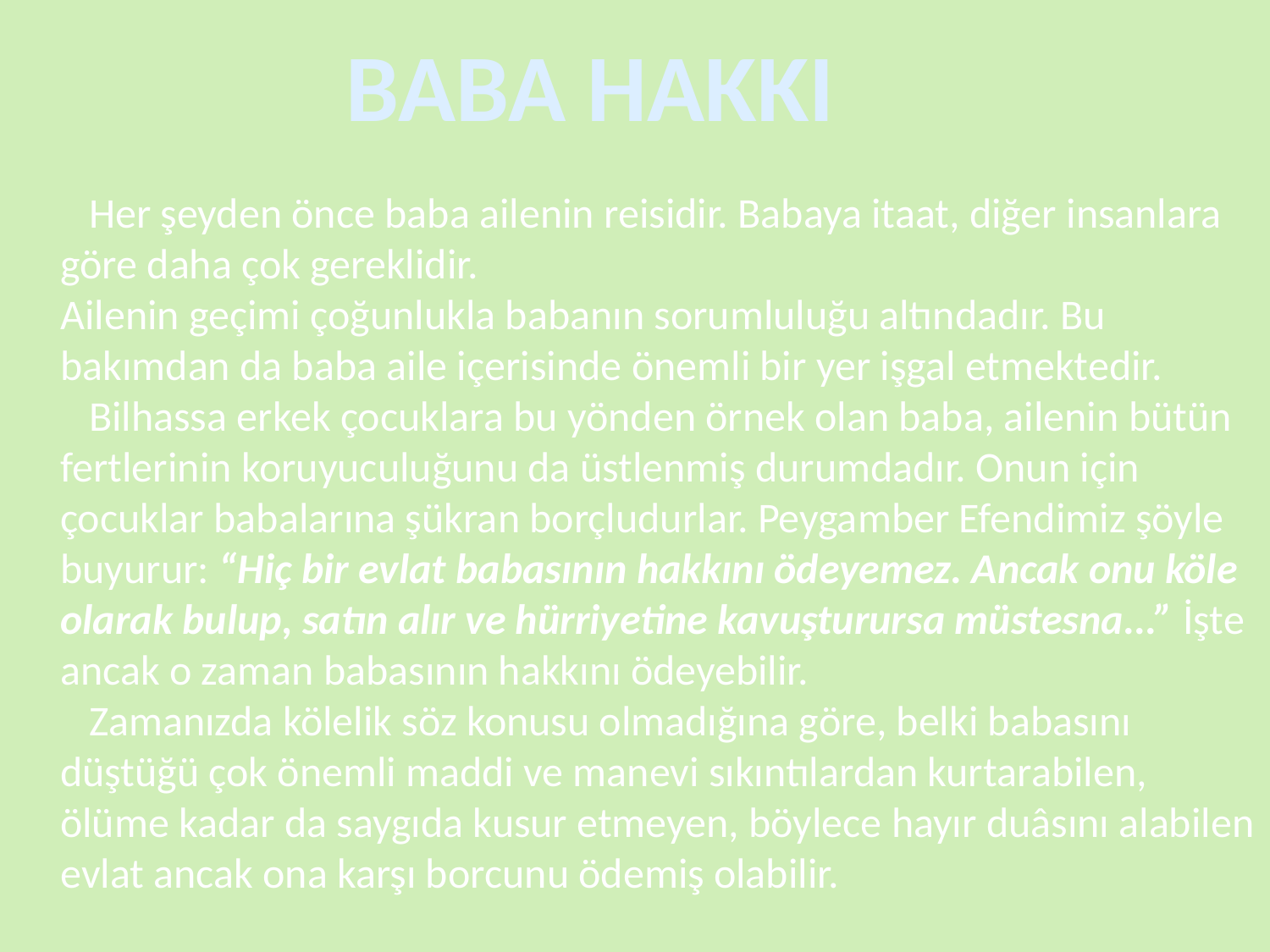

BABA HAKKI
   Her şeyden önce baba ailenin reisidir. Babaya itaat, diğer insanlara göre daha çok gereklidir.
Ailenin geçimi çoğunlukla babanın sorumluluğu altındadır. Bu bakımdan da baba aile içerisinde önemli bir yer işgal etmektedir.
   Bilhassa erkek çocuklara bu yönden örnek olan baba, ailenin bütün fertlerinin koruyuculuğunu da üstlenmiş durumdadır. Onun için çocuklar babalarına şükran borçludurlar. Peygamber Efendimiz şöyle buyurur: “Hiç bir evlat babasının hakkını ödeyemez. Ancak onu köle olarak bulup, satın alır ve hürriyetine kavuşturursa müstesna...” İşte ancak o zaman babasının hakkını ödeyebilir.
   Zamanızda kölelik söz konusu olmadığına göre, belki babasını düştüğü çok önemli maddi ve manevi sıkıntılardan kurtarabilen, ölüme kadar da saygıda kusur etmeyen, böylece hayır duâsını alabilen evlat ancak ona karşı borcunu ödemiş olabilir.